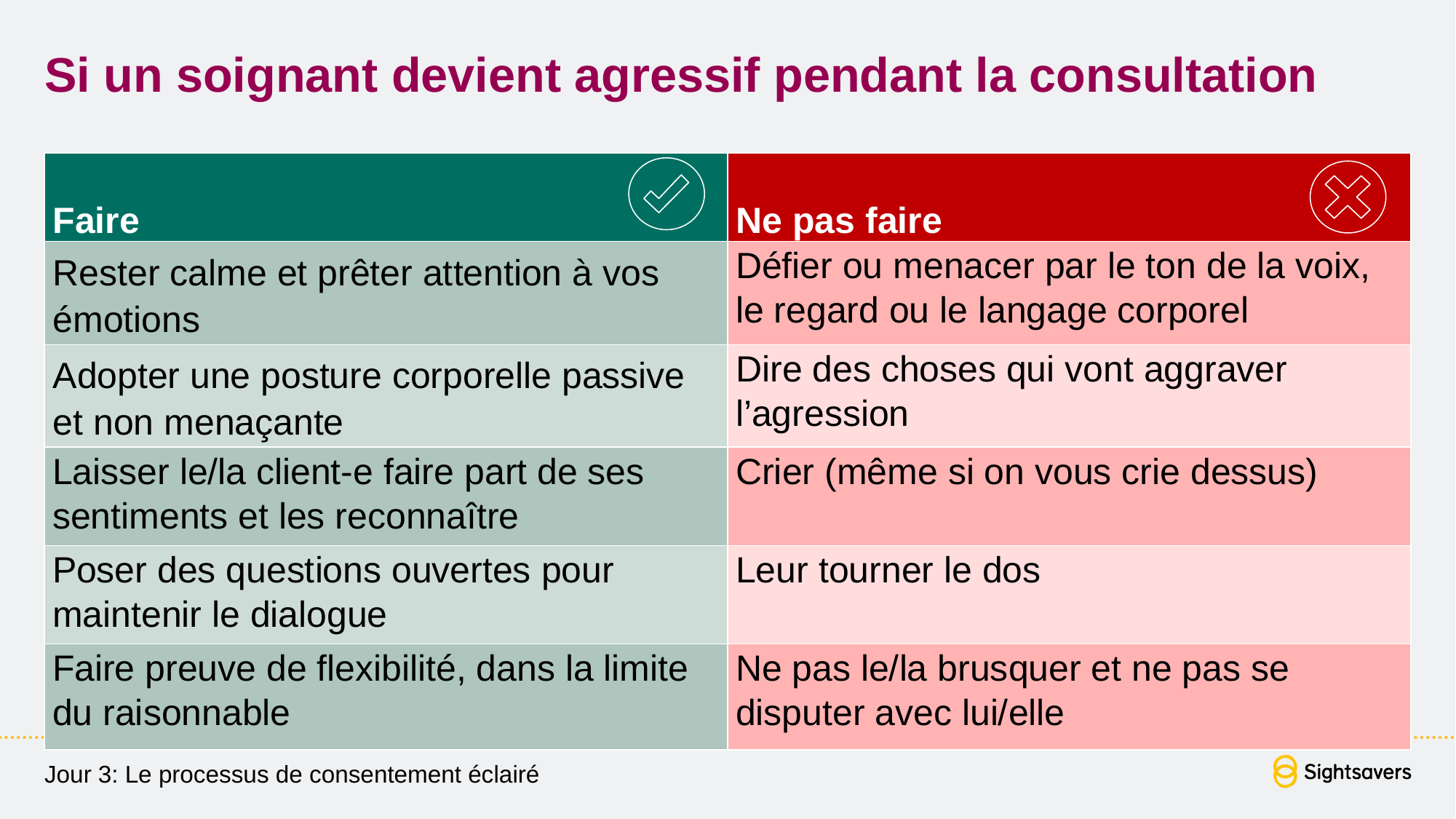

# Si un soignant devient agressif pendant la consultation
| Faire | Ne pas faire |
| --- | --- |
| Rester calme et prêter attention à vos émotions | Défier ou menacer par le ton de la voix, le regard ou le langage corporel |
| Adopter une posture corporelle passive et non menaçante | Dire des choses qui vont aggraver l’agression |
| Laisser le/la client-e faire part de ses sentiments et les reconnaître | Crier (même si on vous crie dessus) |
| Poser des questions ouvertes pour maintenir le dialogue | Leur tourner le dos |
| Faire preuve de flexibilité, dans la limite du raisonnable | Ne pas le/la brusquer et ne pas se disputer avec lui/elle |

Jour 3: Le processus de consentement éclairé